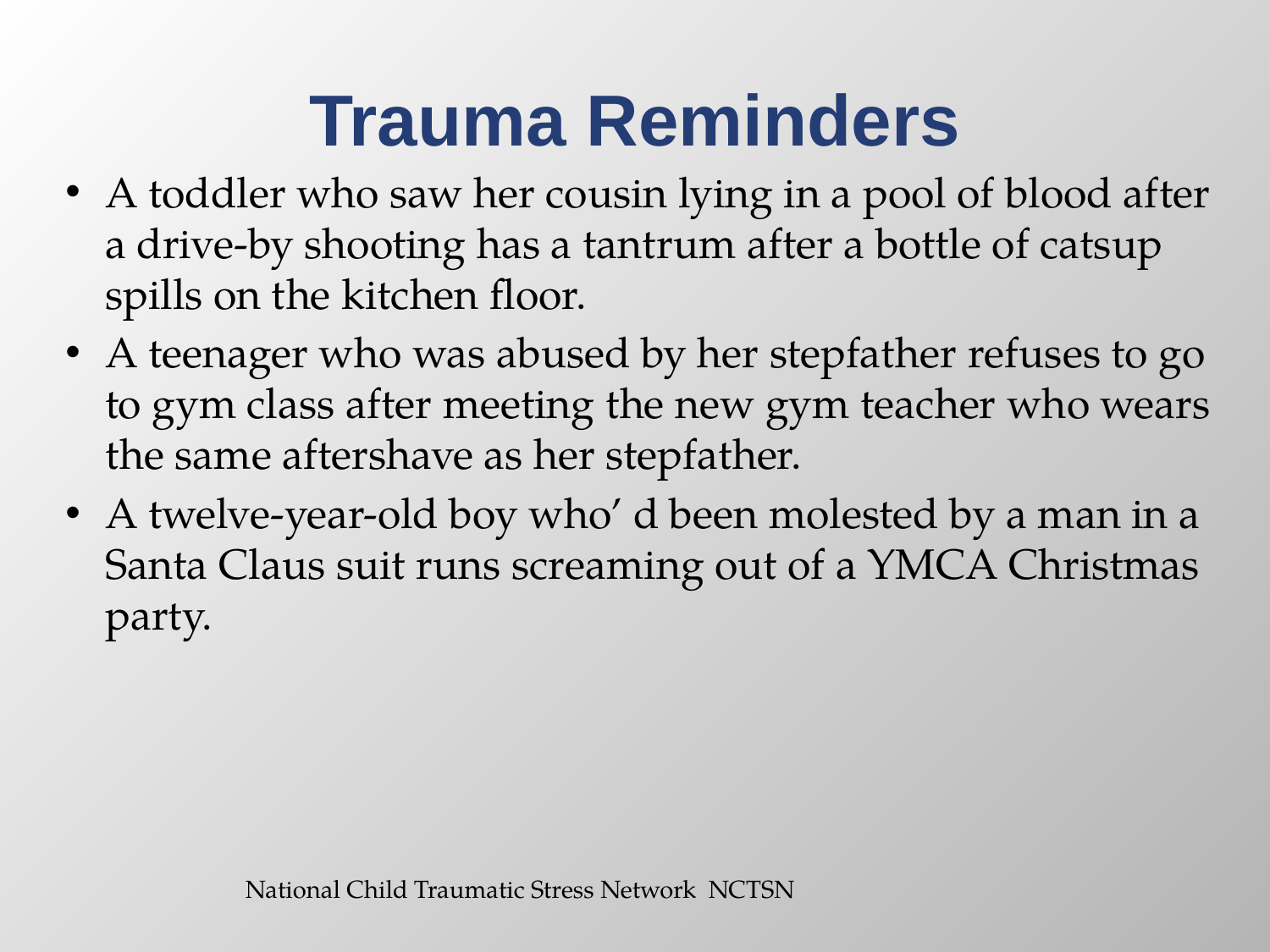

# Trauma Reminders
A toddler who saw her cousin lying in a pool of blood after a drive-by shooting has a tantrum after a bottle of catsup spills on the kitchen floor.
A teenager who was abused by her stepfather refuses to go to gym class after meeting the new gym teacher who wears the same aftershave as her stepfather.
A twelve-year-old boy who’ d been molested by a man in a Santa Claus suit runs screaming out of a YMCA Christmas party.
National Child Traumatic Stress Network  NCTSN